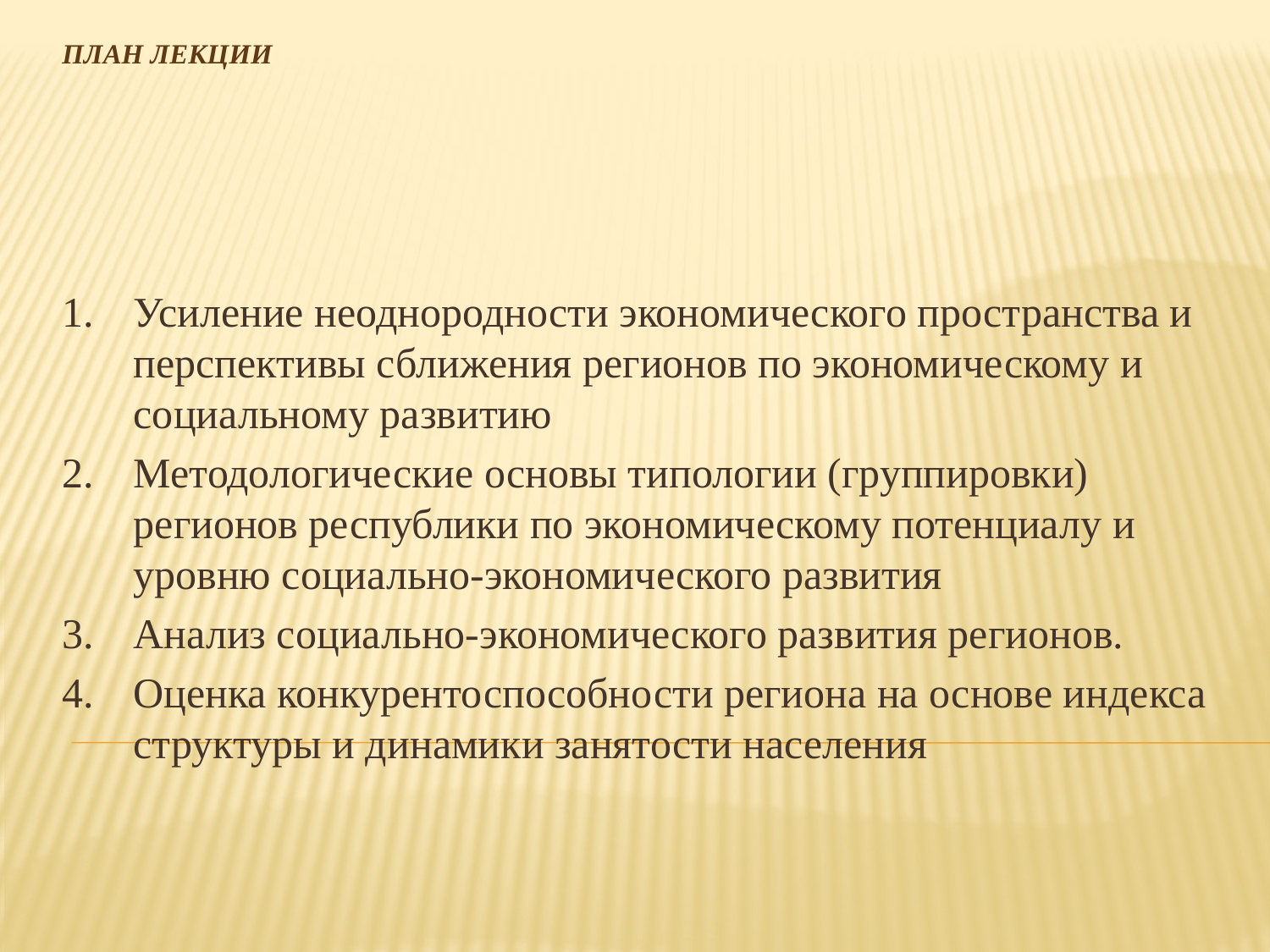

# План лекции
Усиление неоднородности экономического пространства и перспективы сближения регионов по экономическому и социальному развитию
Методологические основы типологии (группировки) регионов республики по экономическому потенциалу и уровню социально-экономического развития
Анализ социально-экономического развития регионов.
Оценка конкурентоспособности региона на основе индекса структуры и динамики занятости населения